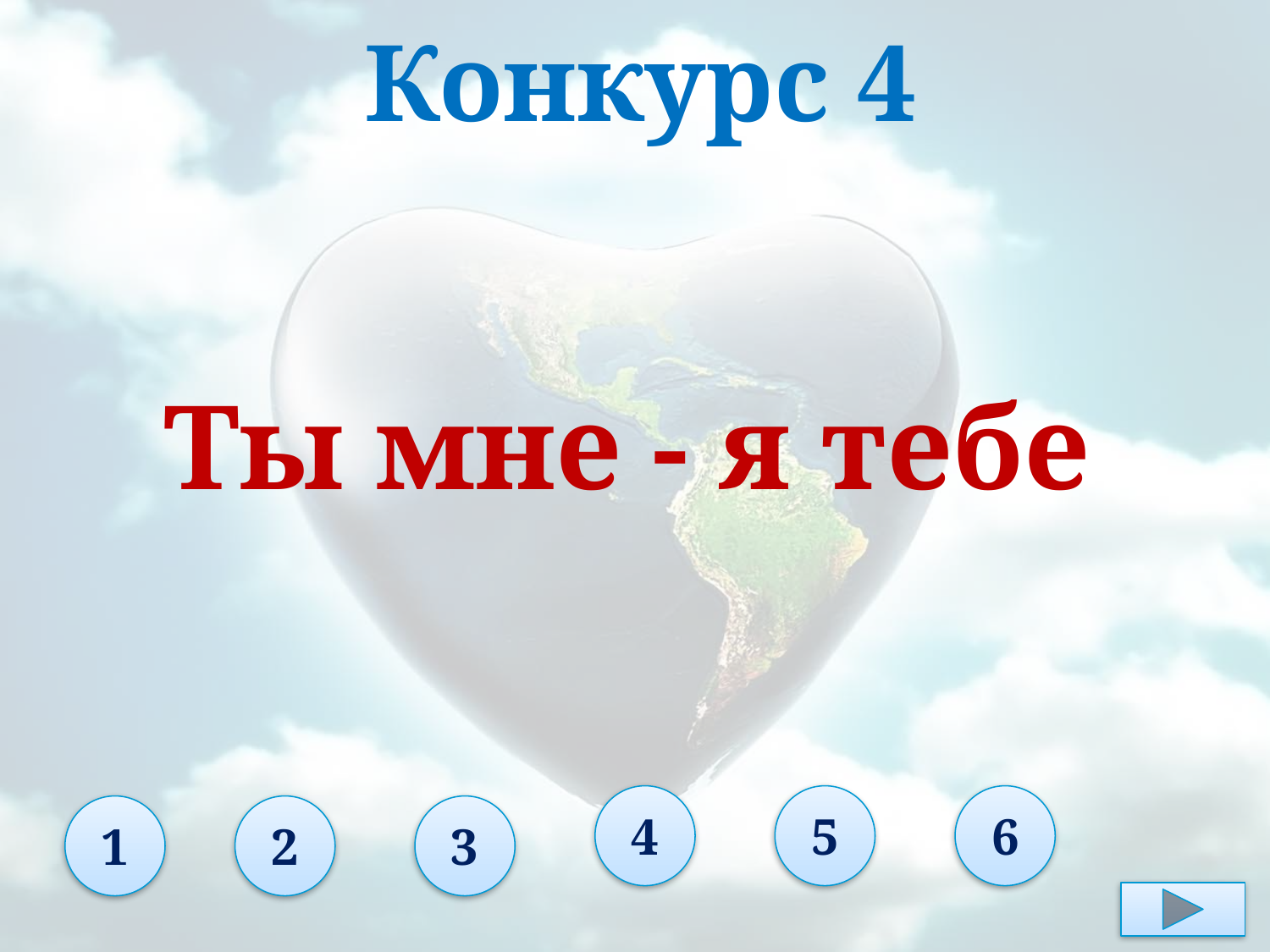

# Конкурс 4
Ты мне - я тебе
4
5
6
1
2
3